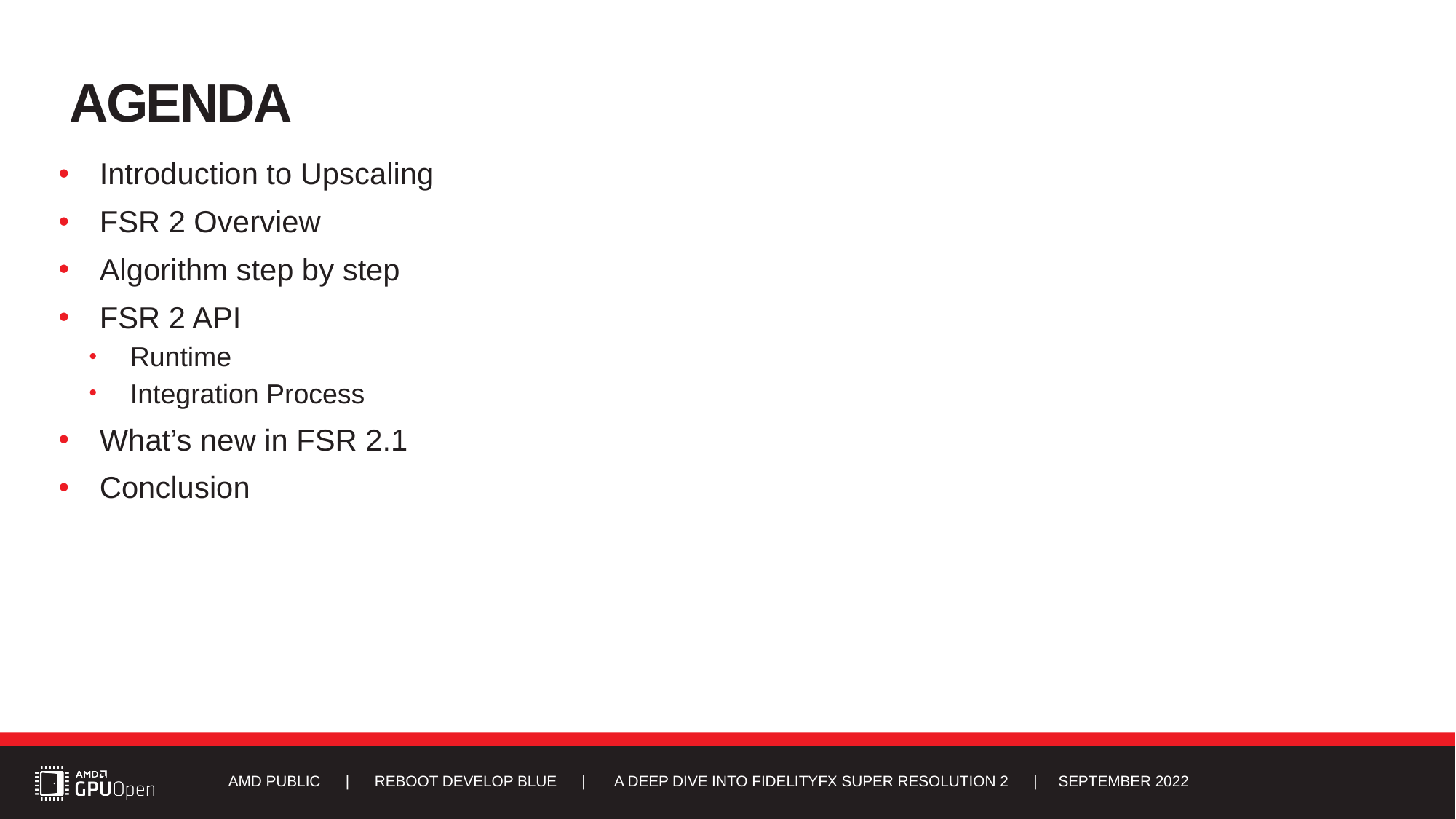

# Agenda
Introduction to Upscaling
FSR 2 Overview
Algorithm step by step
FSR 2 API
Runtime
Integration Process
What’s new in FSR 2.1
Conclusion